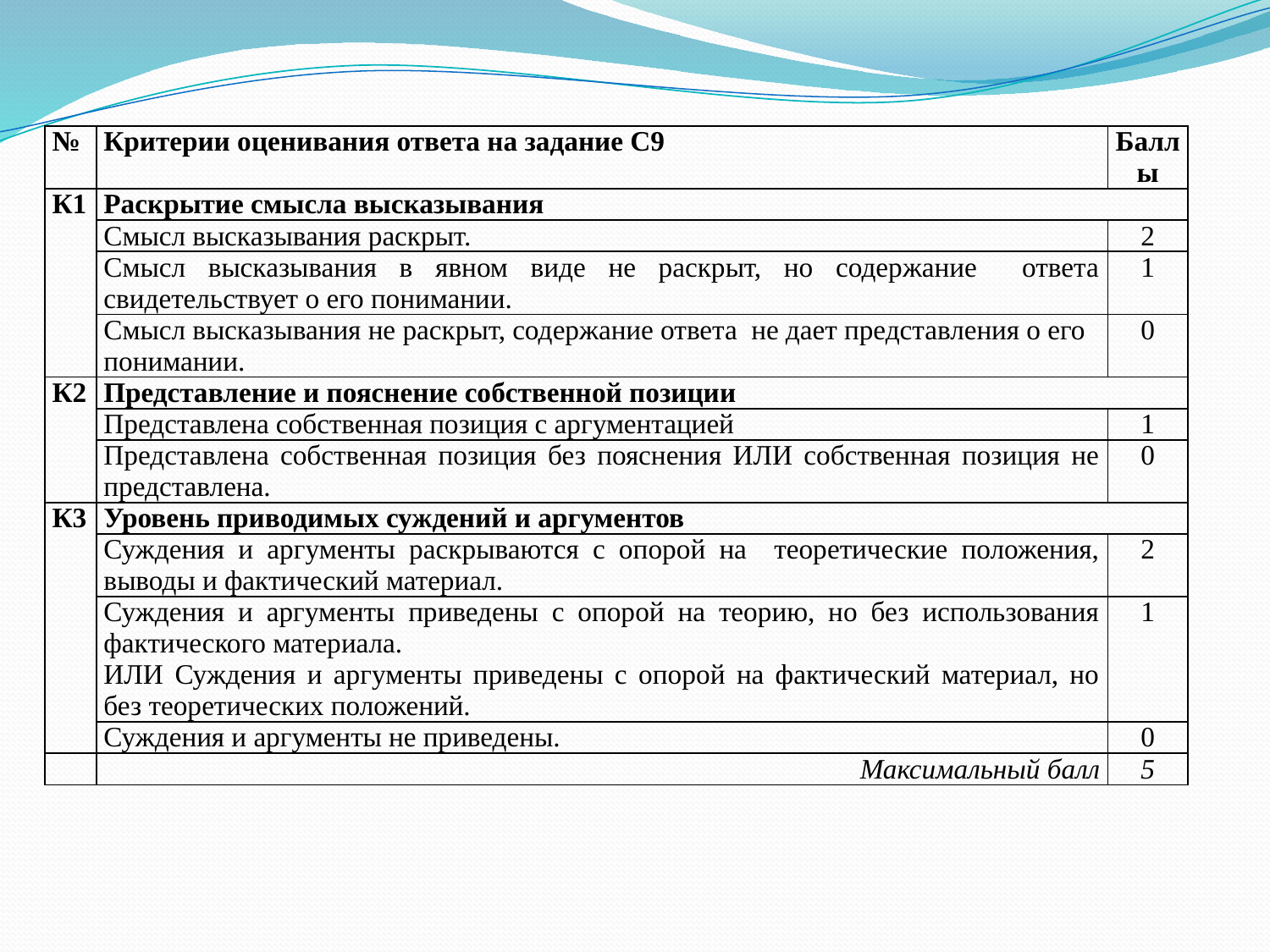

| № | Критерии оценивания ответа на задание С9 | Баллы |
| --- | --- | --- |
| К1 | Раскрытие смысла высказывания |  |
|  | Смысл высказывания раскрыт. | 2 |
|  | Смысл высказывания в явном виде не раскрыт, но содержание ответа свидетельствует о его понимании. | 1 |
|  | Смысл высказывания не раскрыт, содержание ответа не дает представления о его понимании. | 0 |
| К2 | Представление и пояснение собственной позиции |  |
|  | Представлена собственная позиция с аргументацией | 1 |
|  | Представлена собственная позиция без пояснения ИЛИ собственная позиция не представлена. | 0 |
| К3 | Уровень приводимых суждений и аргументов |  |
|  | Суждения и аргументы раскрываются с опорой на теоретические положения, выводы и фактический материал. | 2 |
|  | Суждения и аргументы приведены с опорой на теорию, но без использования фактического материала. ИЛИ Суждения и аргументы приведены с опорой на фактический материал, но без теоретических положений. | 1 |
|  | Суждения и аргументы не приведены. | 0 |
|  | Максимальный балл | 5 |